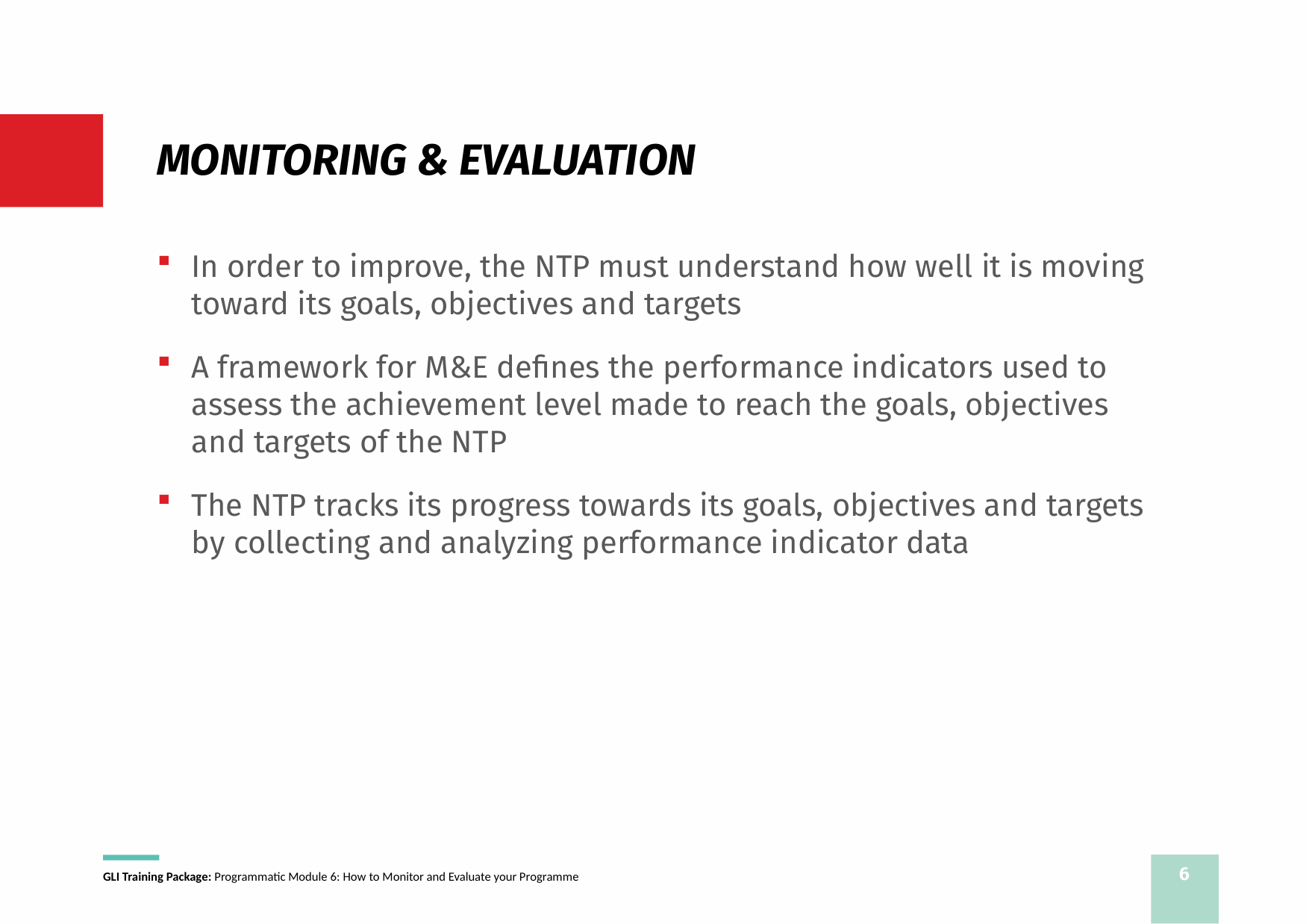

# MONITORING & EVALUATION
In order to improve, the NTP must understand how well it is moving toward its goals, objectives and targets
A framework for M&E defines the performance indicators used to assess the achievement level made to reach the goals, objectives and targets of the NTP
The NTP tracks its progress towards its goals, objectives and targets by collecting and analyzing performance indicator data